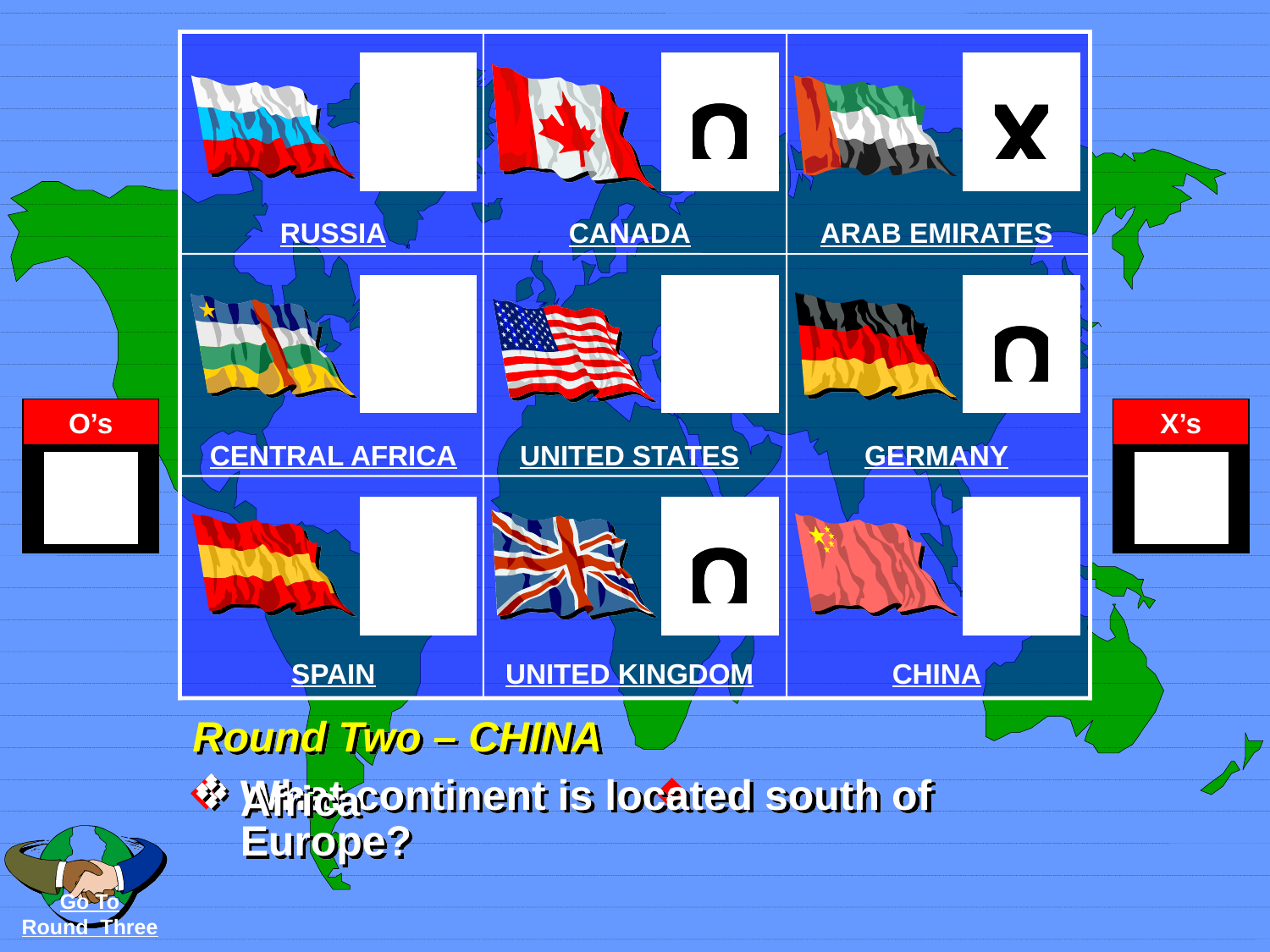

RUSSIA
CANADA
ARAB EMIRATES
CENTRAL AFRICA
UNITED STATES
GERMANY
SPAIN
UNITED KINGDOM
CHINA
# Round Two – CHINA
What continent is located south of Europe?
Africa
Go To
Round  Three